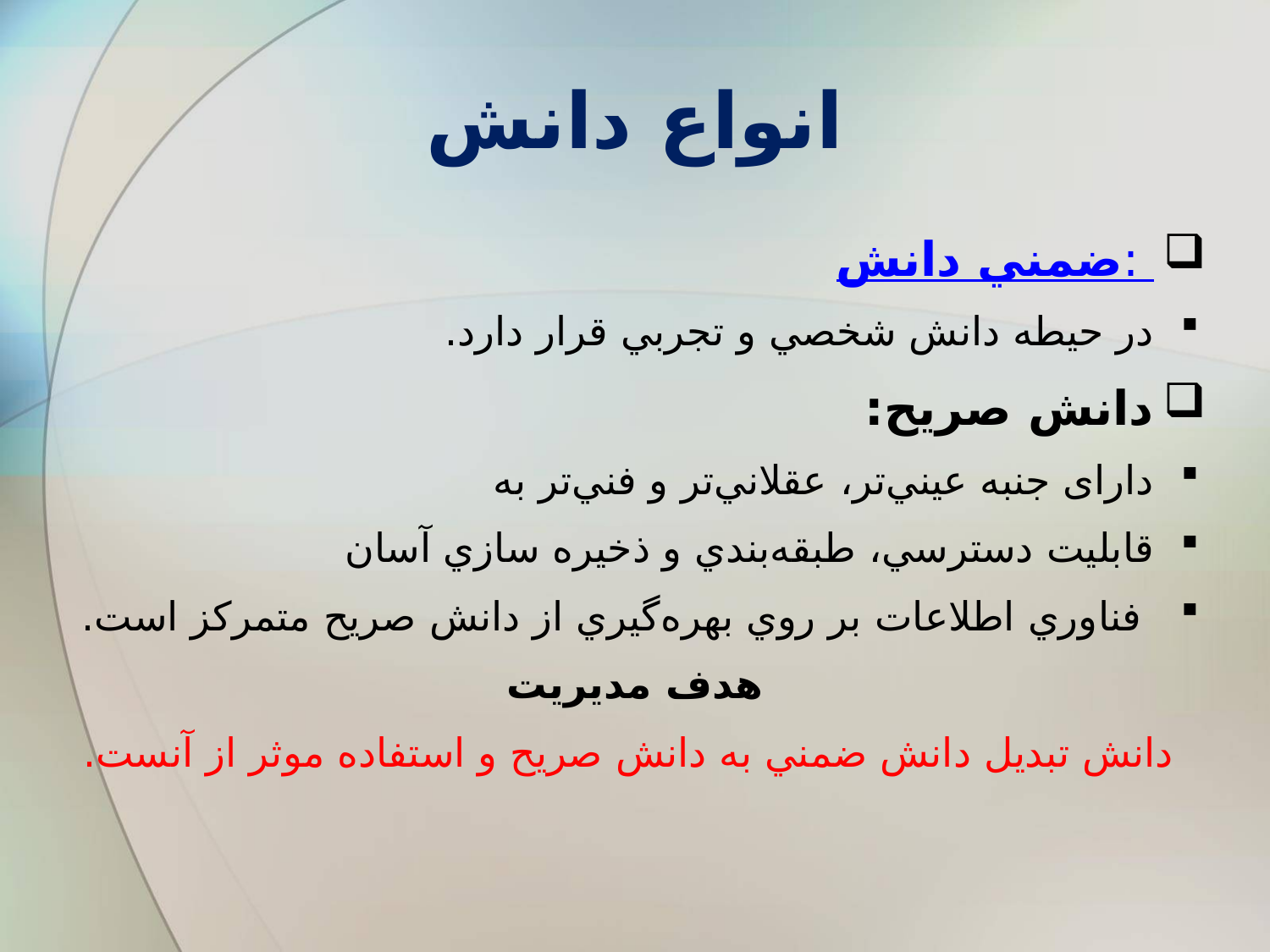

# انواع دانش
دانش ضمني:
در حيطه دانش شخصي و تجربي قرار دارد.
دانش صريح:
دارای جنبه عيني‌تر، عقلاني‌تر و فني‌تر به
قابلیت دسترسي، طبقه‌بندي و ذخيره سازي آسان
 فناوري اطلاعات بر روي بهره‌گيري از دانش صريح متمركز است.
هدف مديريت
 دانش تبديل دانش ضمني به دانش صريح و استفاده موثر از آنست.